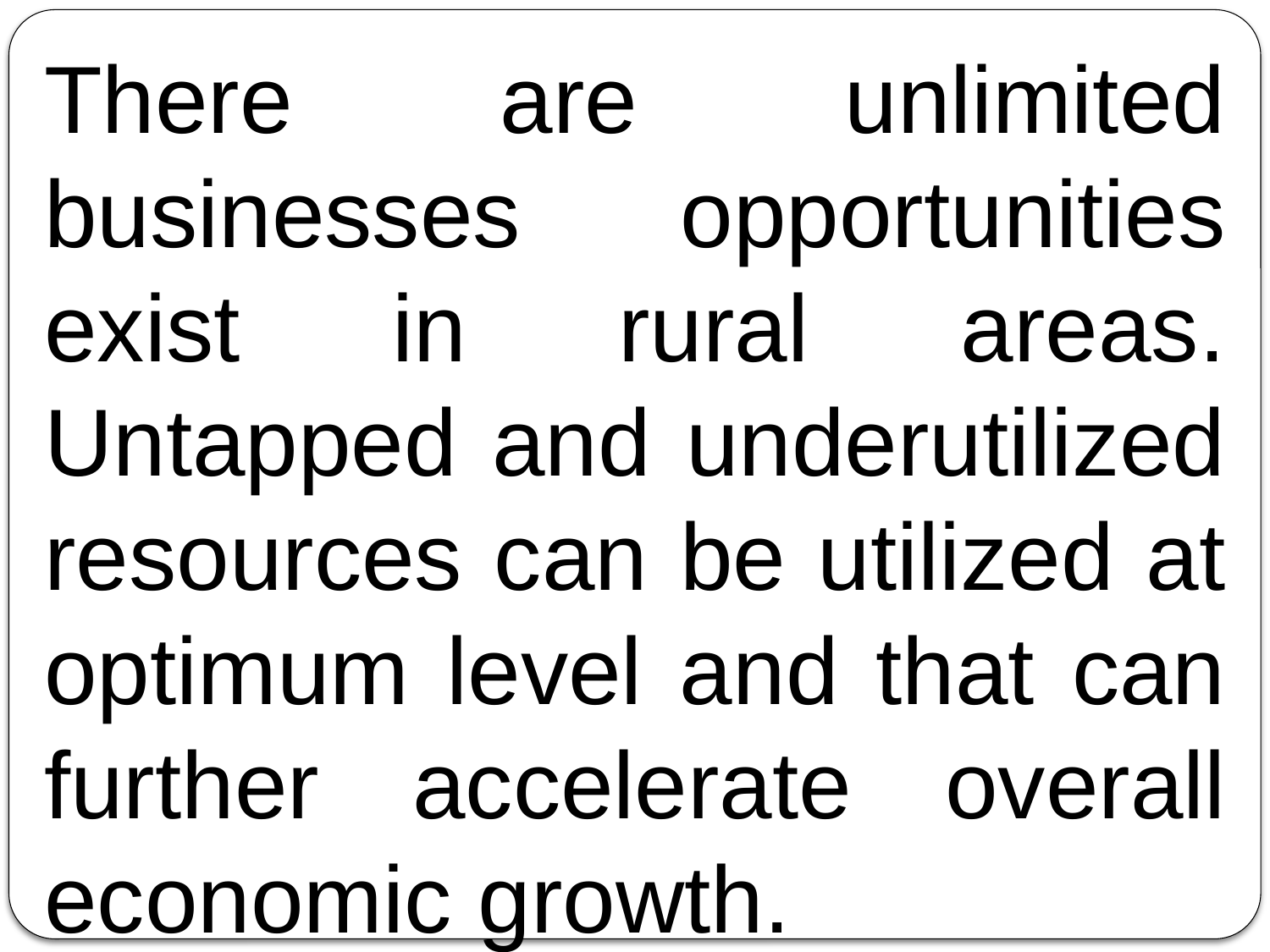

There are unlimited businesses opportunities exist in rural areas. Untapped and underutilized resources can be utilized at optimum level and that can further accelerate overall economic growth.